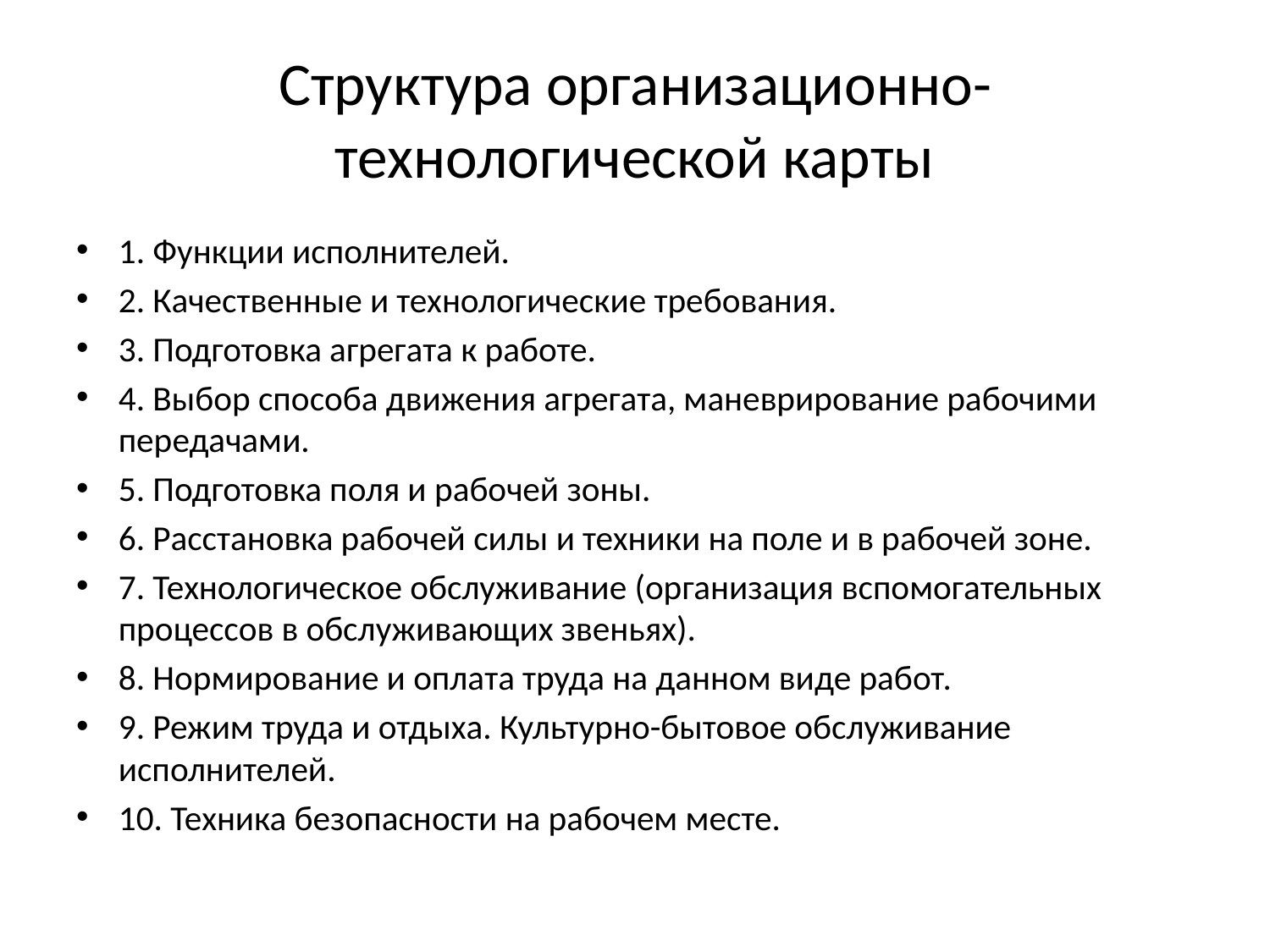

# Структура организационно-технологической карты
1. Функции исполнителей.
2. Качественные и технологические требования.
3. Подготовка агрегата к работе.
4. Выбор способа движения агрегата, маневрирование рабочими передачами.
5. Подготовка поля и рабочей зоны.
6. Расстановка рабочей силы и техники на поле и в рабочей зоне.
7. Технологическое обслуживание (организация вспомогательных процессов в обслуживающих звеньях).
8. Нормирование и оплата труда на данном виде работ.
9. Режим труда и отдыха. Культурно-бытовое обслуживание исполнителей.
10. Техника безопасности на рабочем месте.